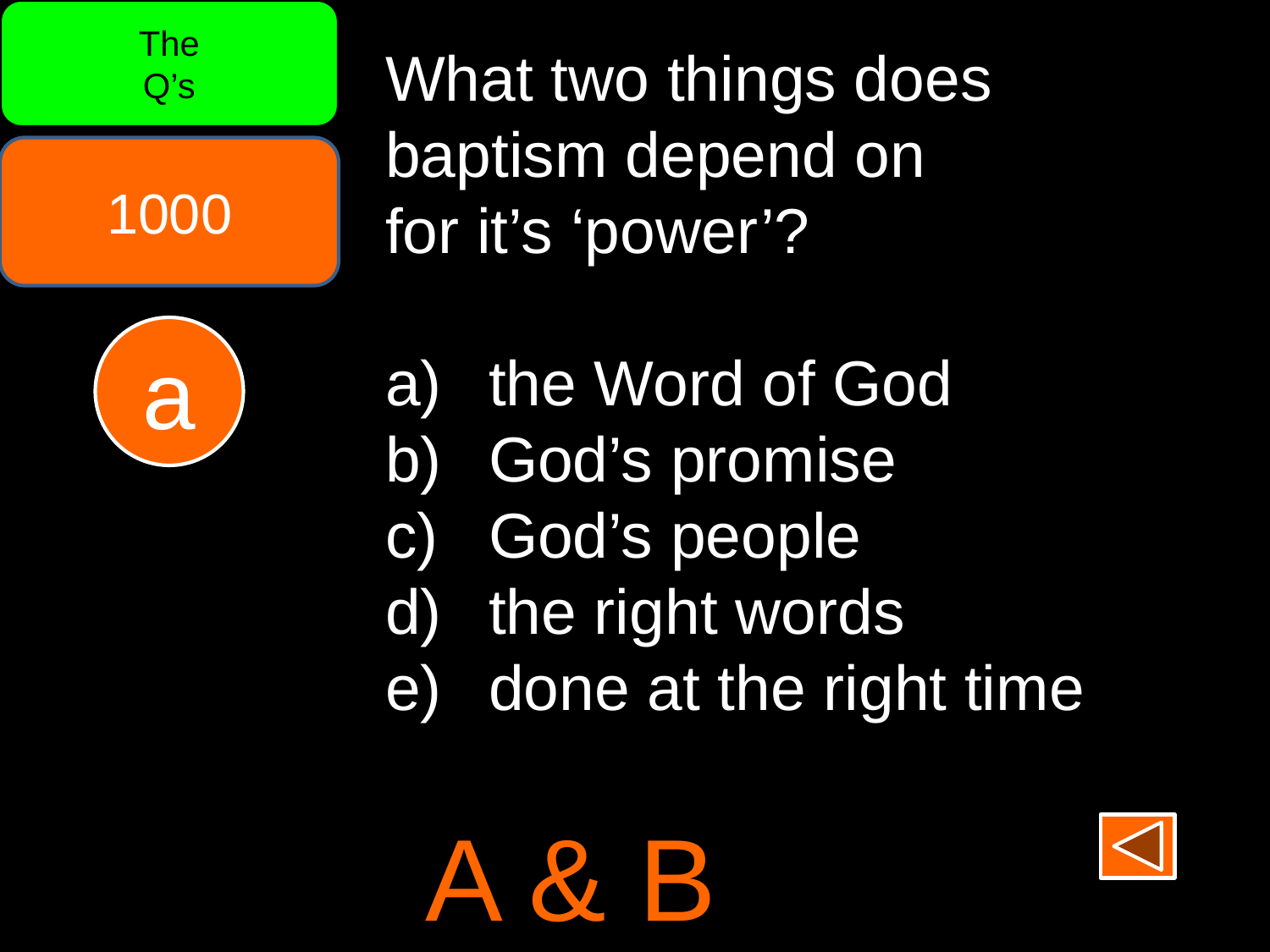

The
Q’s
What two things does
baptism depend on
for it’s ‘power’?

the Word of God
God’s promise
God’s people
the right words
done at the right time
1000
a
A & B